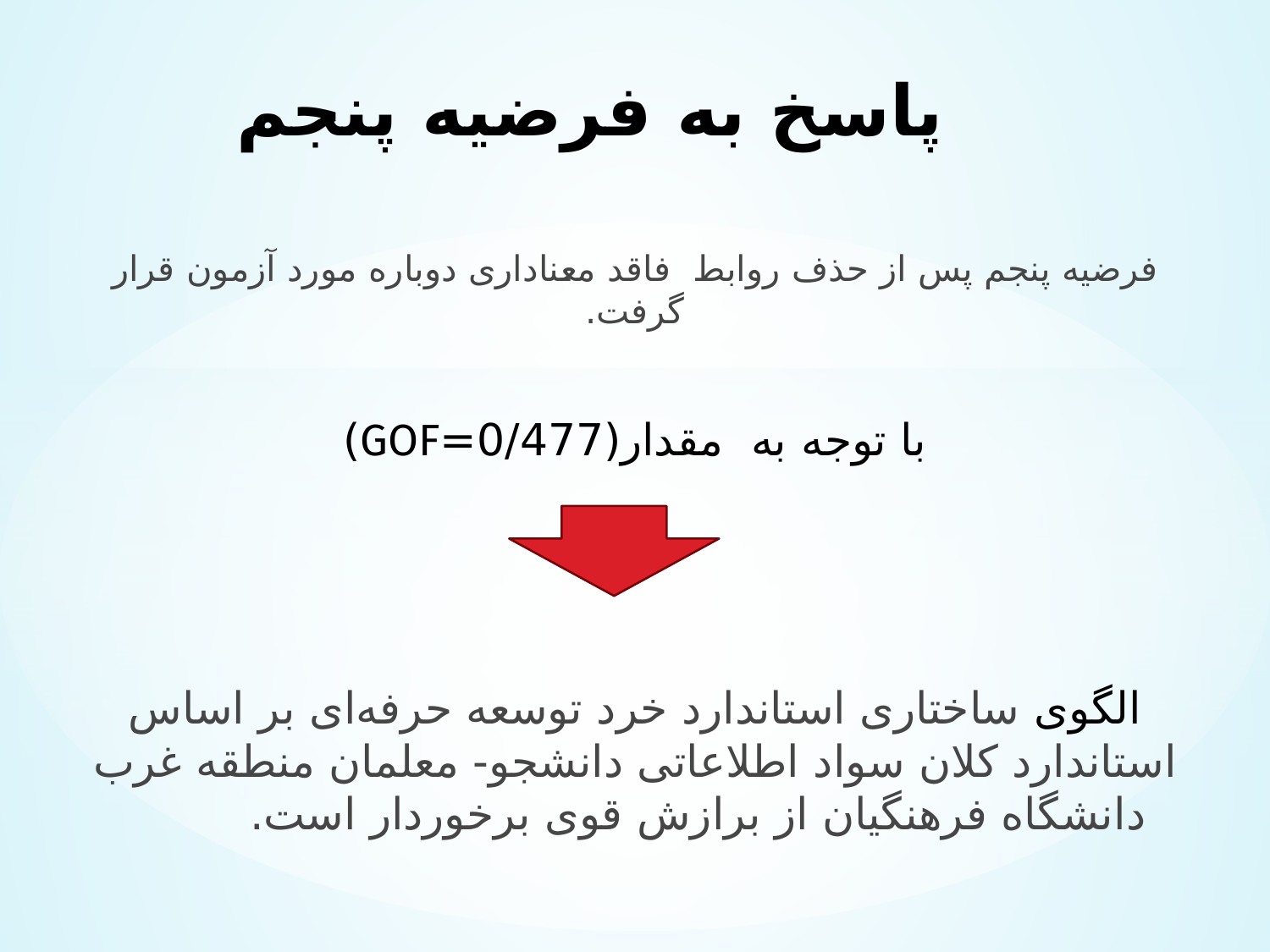

# پاسخ به فرضیه پنجم

فرضیه پنجم پس از حذف روابط  فاقد معناداری دوباره مورد آزمون قرار گرفت.

با توجه به  مقدار(0/477=GOF)

الگوی ساختاری استاندارد خرد توسعه حرفه‌ای بر اساس استاندارد کلان سواد اطلاعاتی دانشجو- معلمان منطقه غرب دانشگاه فرهنگیان از برازش قوی برخوردار است.